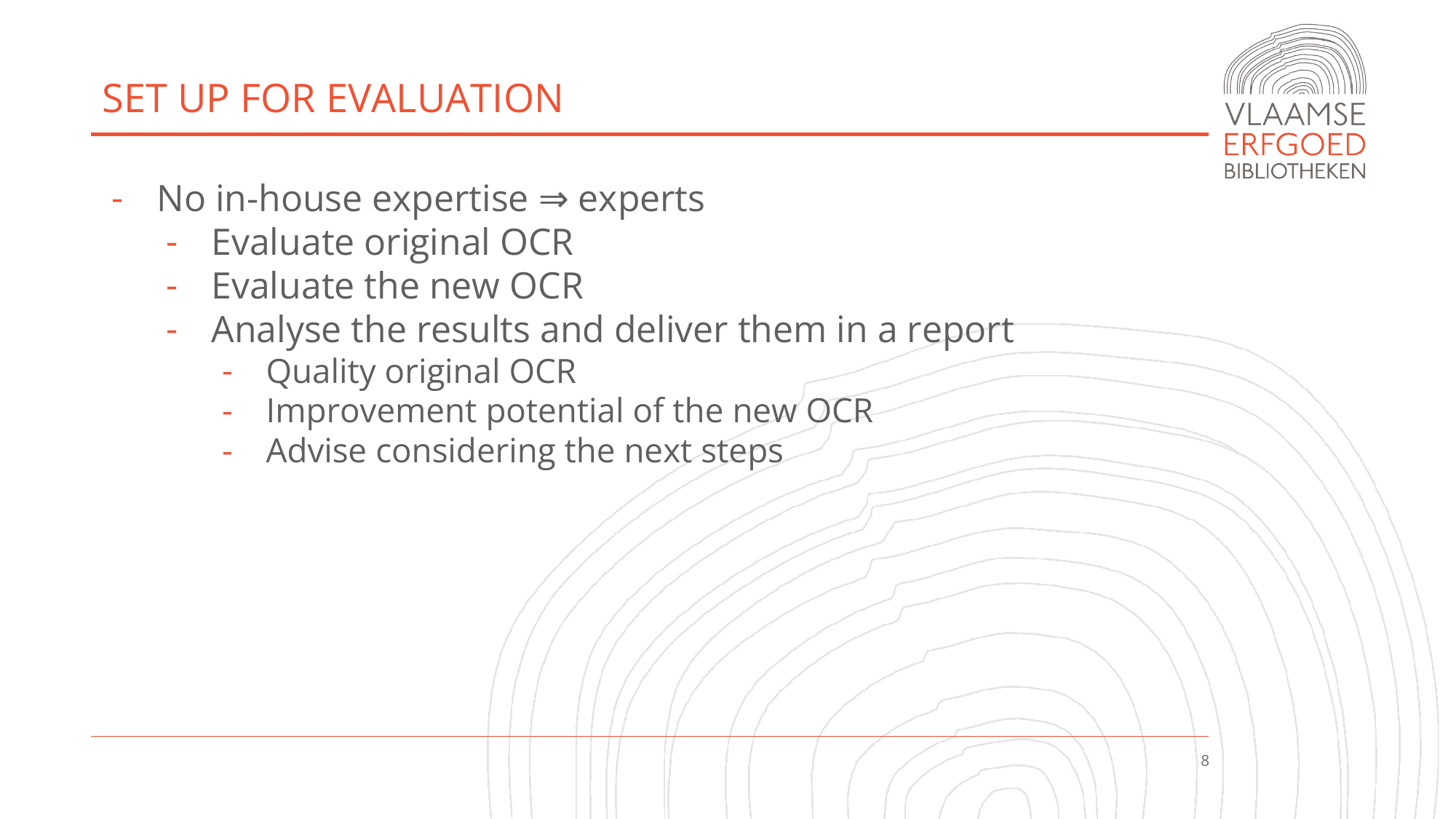

# SET UP FOR EVALUATION
No in-house expertise ⇒ experts
Evaluate original OCR
Evaluate the new OCR
Analyse the results and deliver them in a report
Quality original OCR
Improvement potential of the new OCR
Advise considering the next steps

8